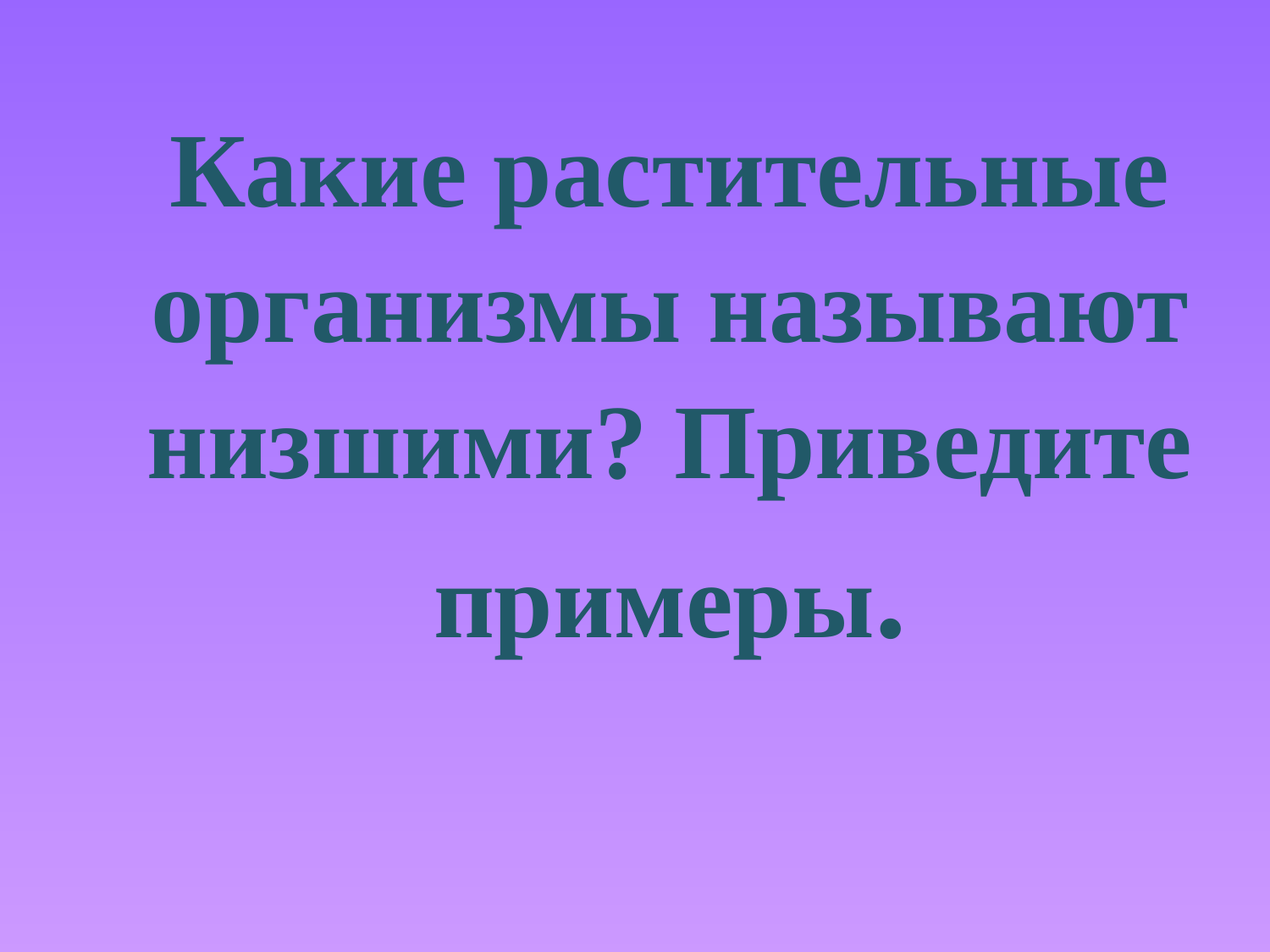

Какие растительные организмы называют низшими? Приведите примеры.